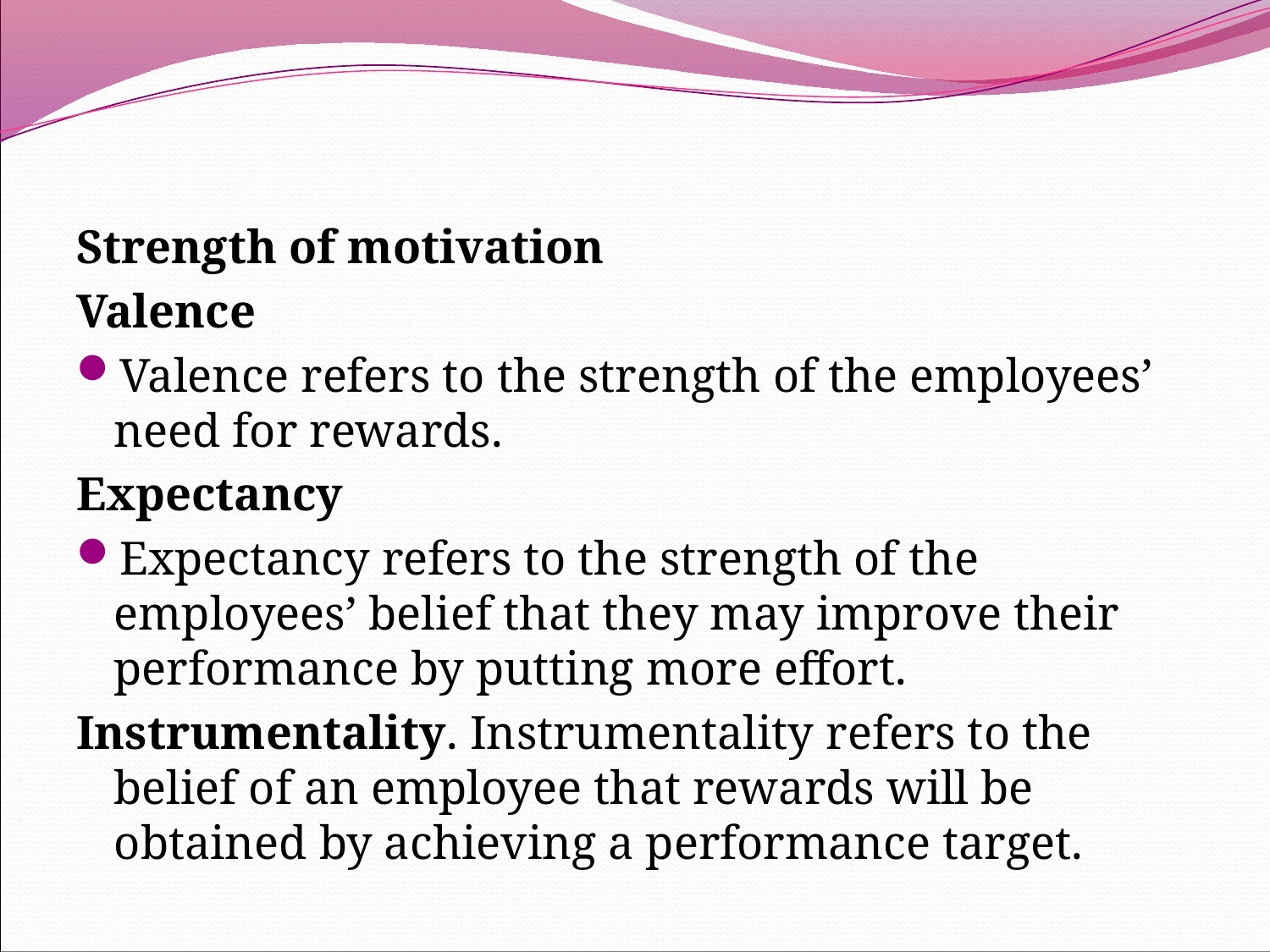

#
Strength of motivation
Valence
Valence refers to the strength of the employees’ need for rewards.
Expectancy
Expectancy refers to the strength of the employees’ belief that they may improve their performance by putting more effort.
Instrumentality. Instrumentality refers to the belief of an employee that rewards will be obtained by achieving a performance target.